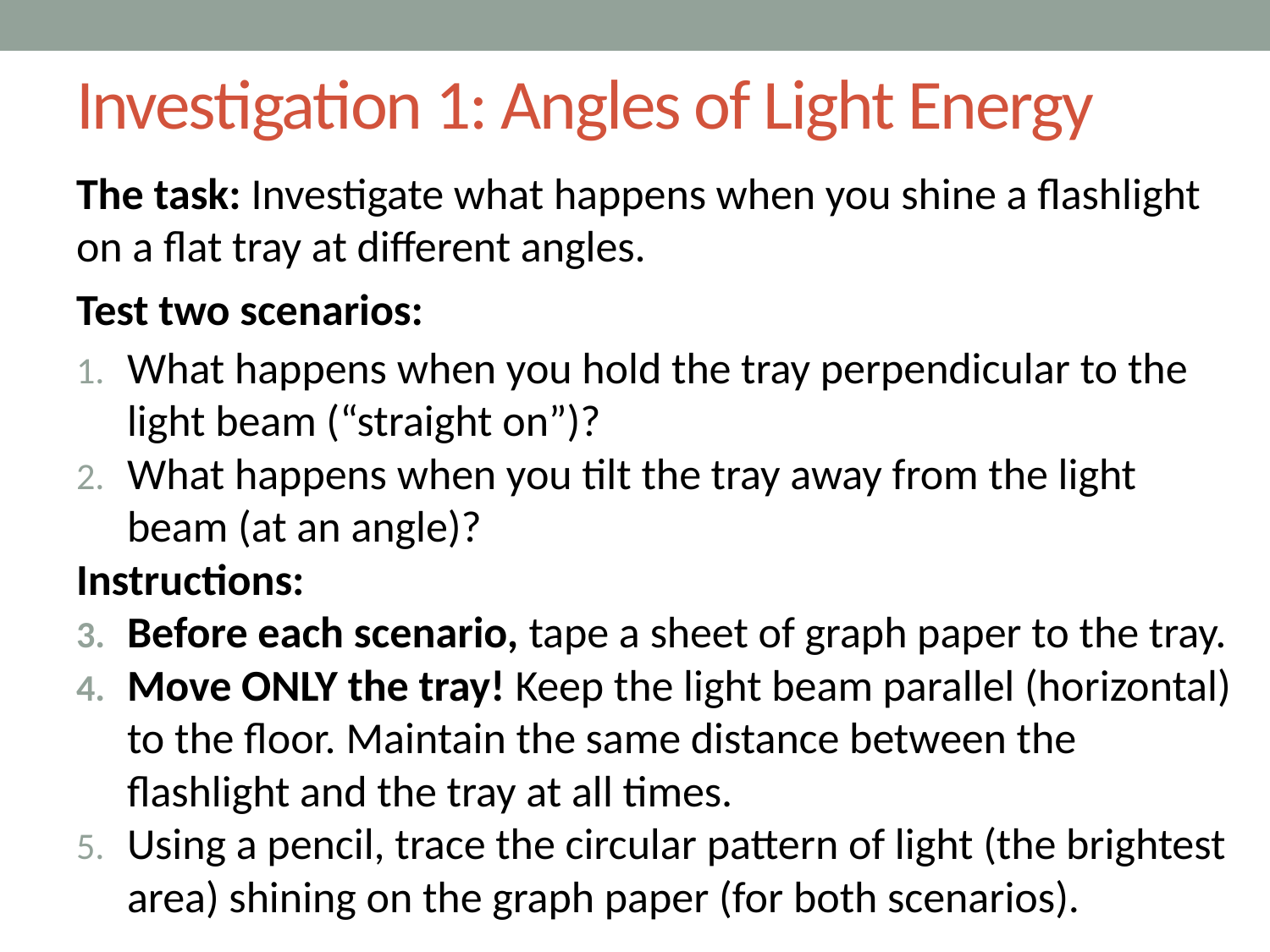

# Investigation 1: Angles of Light Energy
The task: Investigate what happens when you shine a flashlight on a flat tray at different angles.
Test two scenarios:
What happens when you hold the tray perpendicular to the light beam (“straight on”)?
What happens when you tilt the tray away from the light
beam (at an angle)?
Instructions:
Before each scenario, tape a sheet of graph paper to the tray.
Move ONLY the tray! Keep the light beam parallel (horizontal) to the floor. Maintain the same distance between the
flashlight and the tray at all times.
Using a pencil, trace the circular pattern of light (the brightest area) shining on the graph paper (for both scenarios).